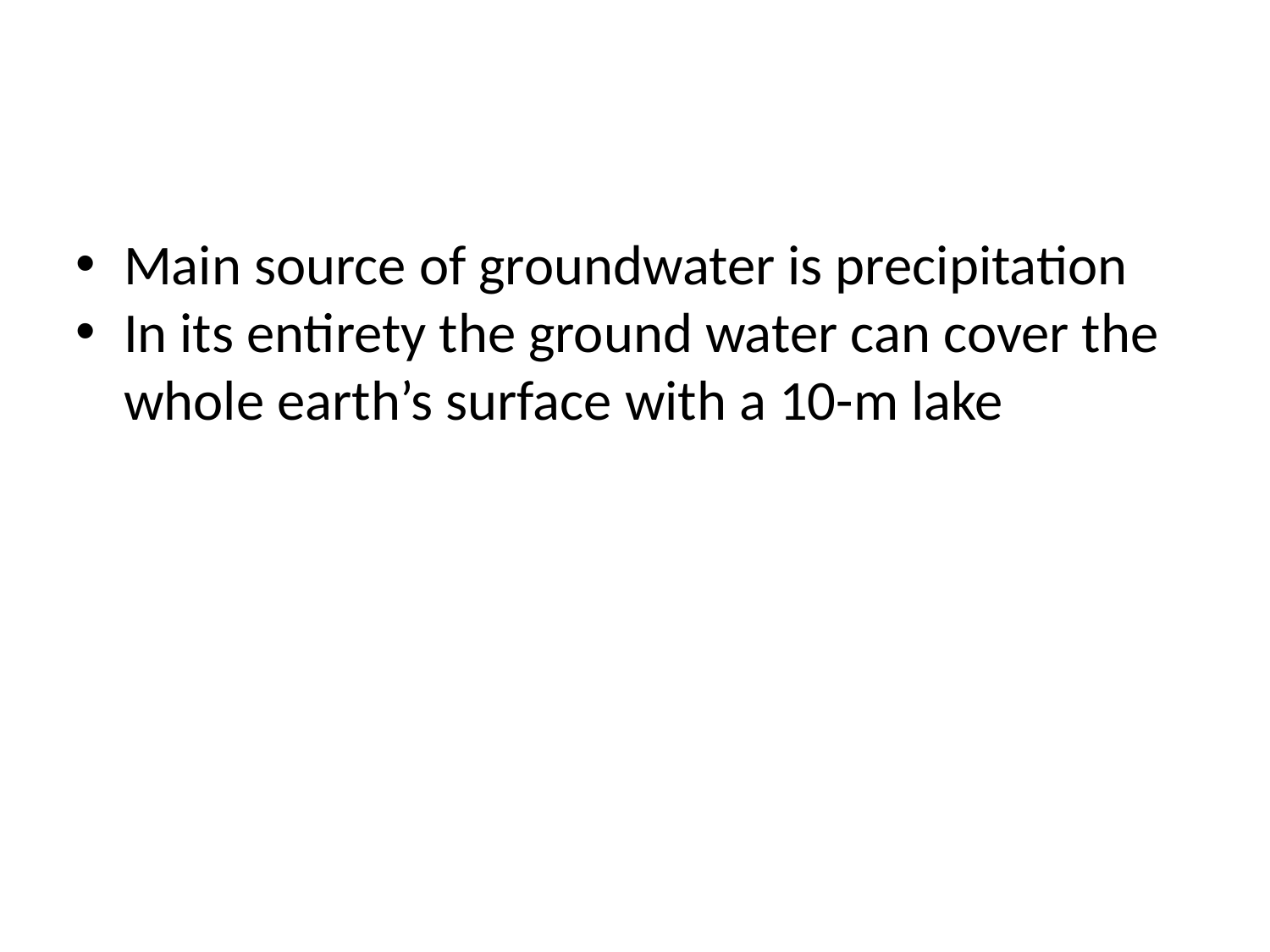

Main source of groundwater is precipitation
In its entirety the ground water can cover the whole earth’s surface with a 10-m lake